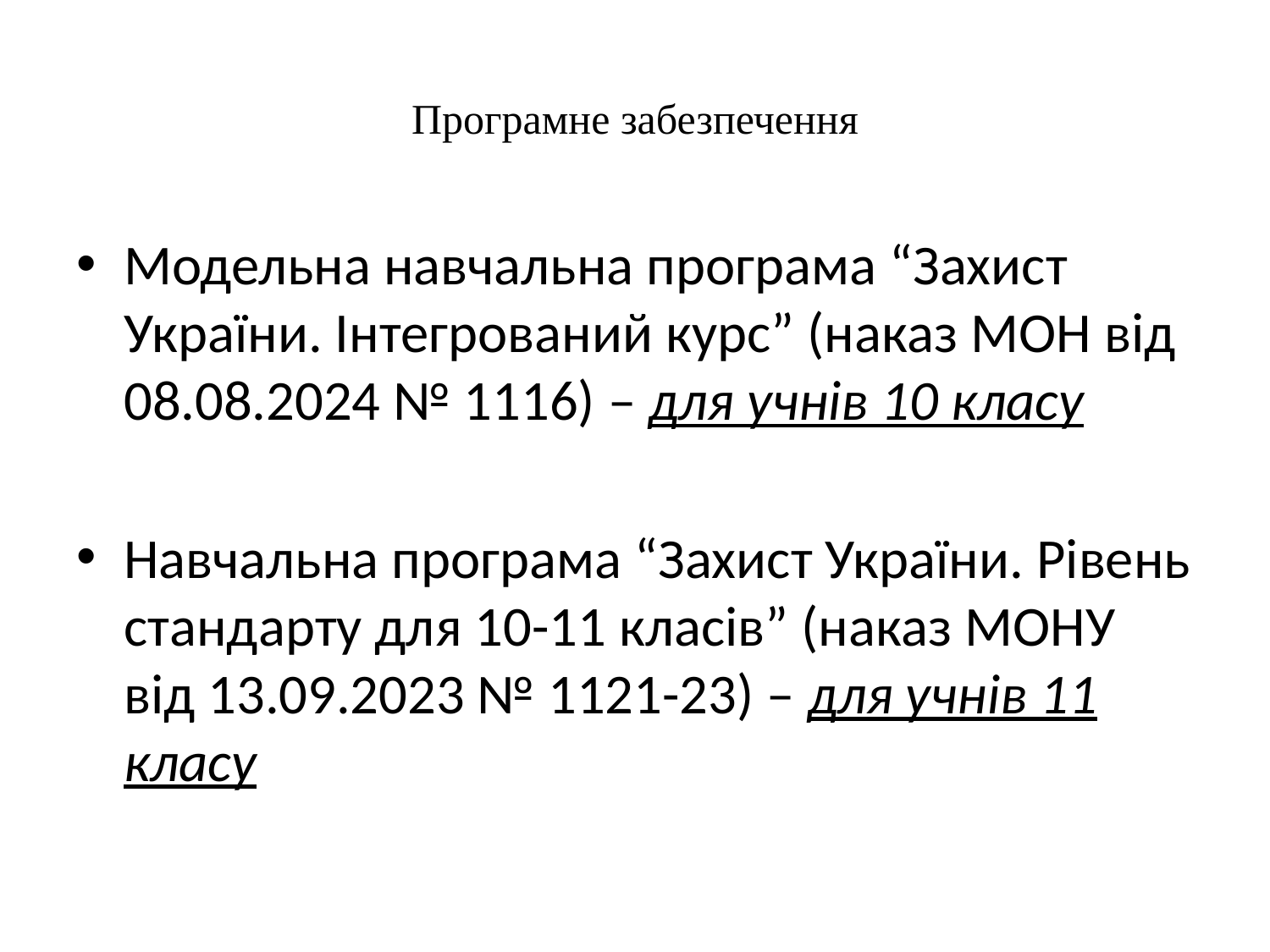

# Програмне забезпечення
Модельна навчальна програма “Захист України. Інтегрований курс” (наказ МОН від 08.08.2024 № 1116) – для учнів 10 класу

Навчальна програма “Захист України. Рівень стандарту для 10-11 класів” (наказ МОНУ від 13.09.2023 № 1121-23) – для учнів 11 класу